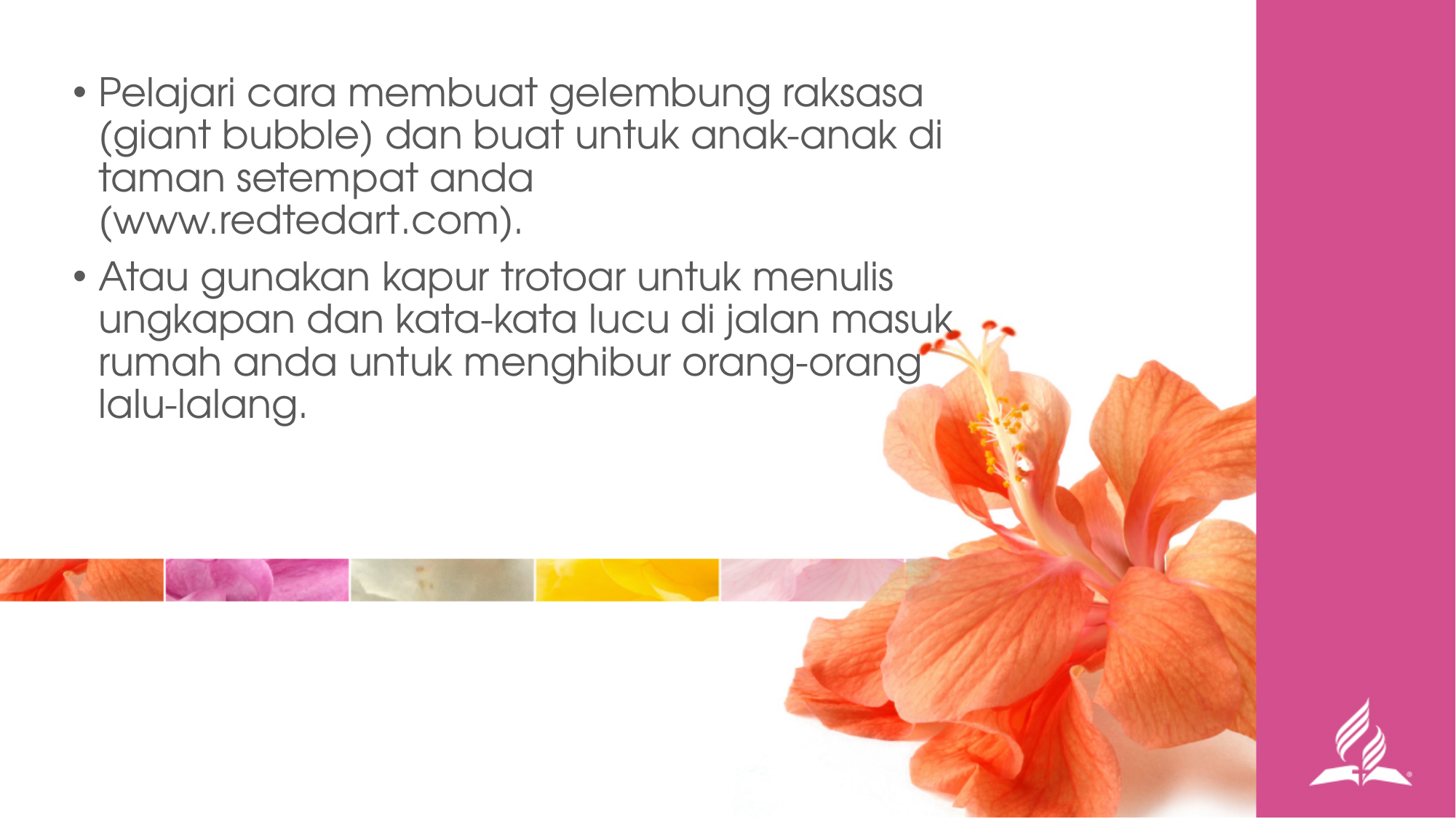

Pelajari cara membuat gelembung raksasa (giant bubble) dan buat untuk anak-anak di taman setempat anda (www.redtedart.com).
Atau gunakan kapur trotoar untuk menulis ungkapan dan kata-kata lucu di jalan masuk rumah anda untuk menghibur orang-orang lalu-lalang.